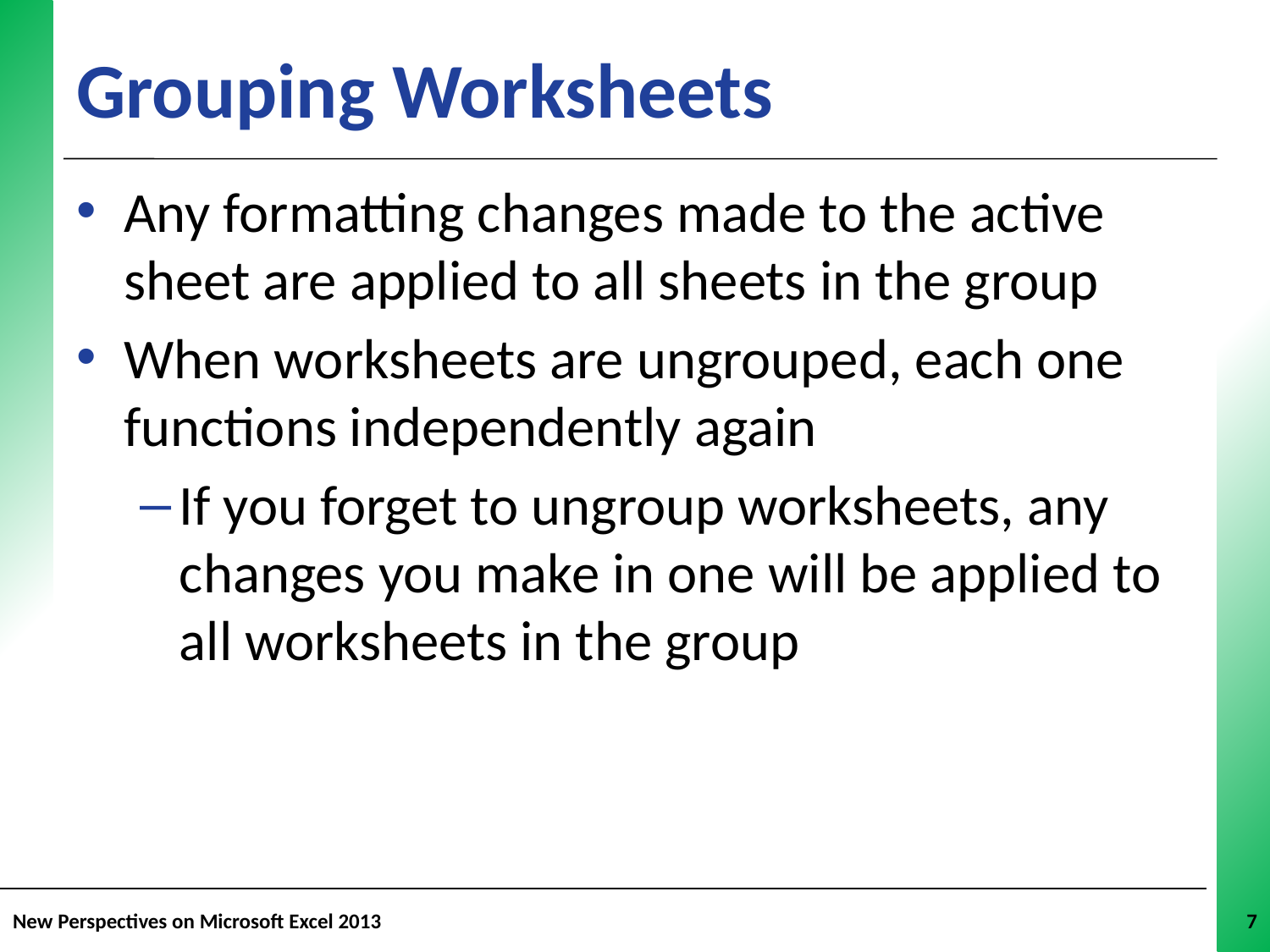

# Grouping Worksheets
Any formatting changes made to the active sheet are applied to all sheets in the group
When worksheets are ungrouped, each one functions independently again
If you forget to ungroup worksheets, any changes you make in one will be applied to all worksheets in the group
New Perspectives on Microsoft Excel 2013
7